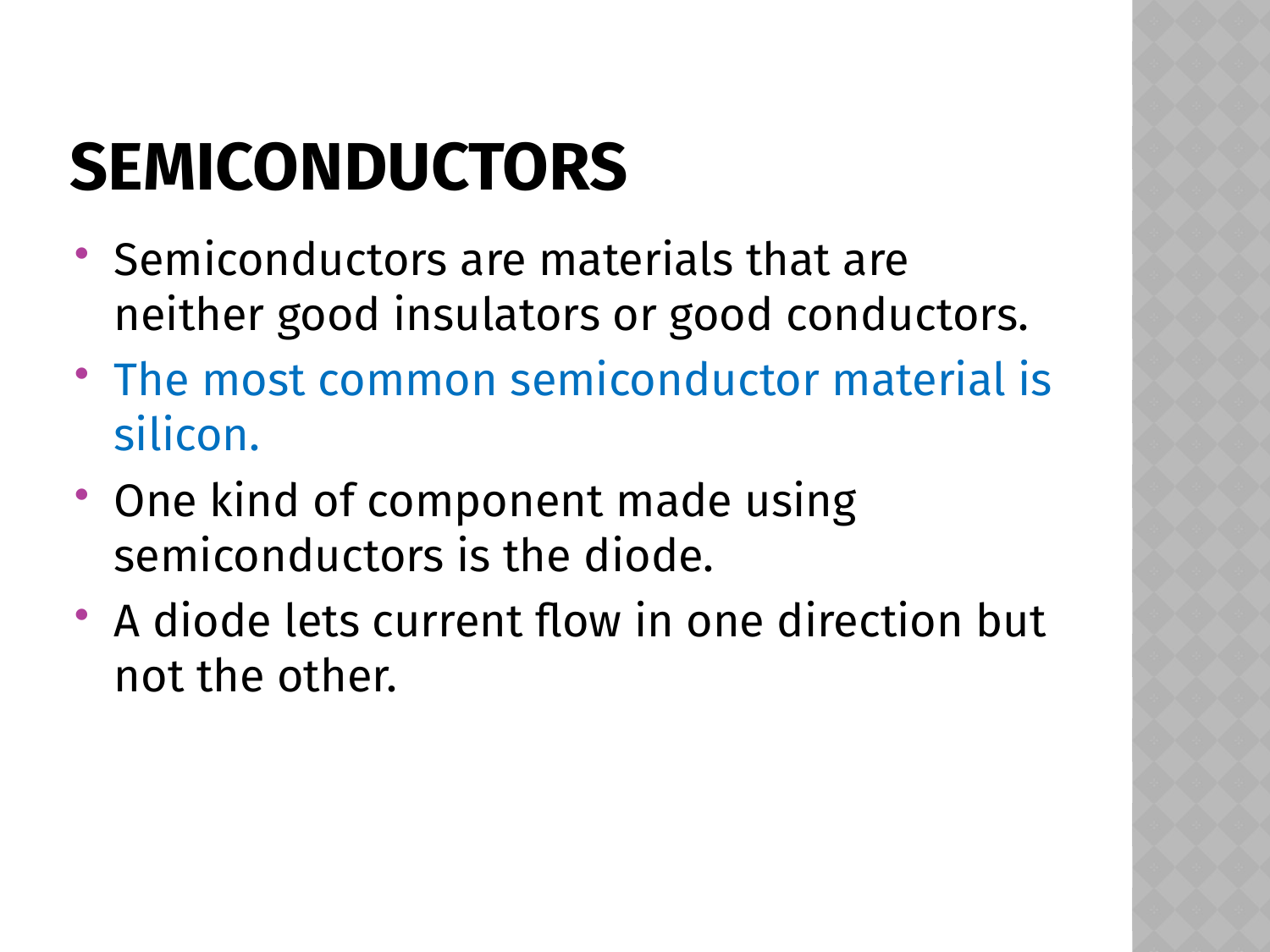

# semiconductors
Semiconductors are materials that are neither good insulators or good conductors.
The most common semiconductor material is silicon.
One kind of component made using semiconductors is the diode.
A diode lets current flow in one direction but not the other.